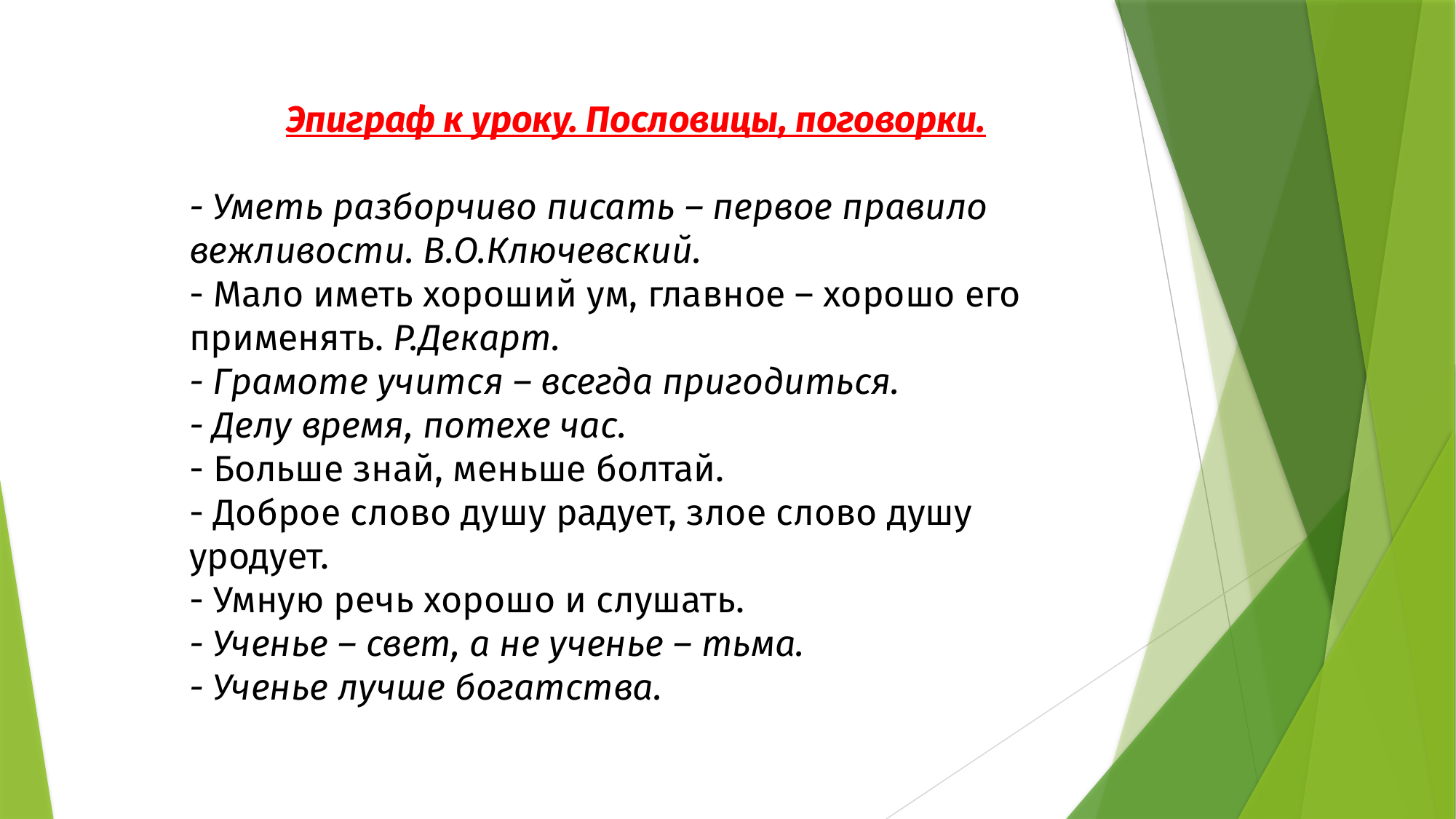

Эпиграф к уроку. Пословицы, поговорки.

- Уметь разборчиво писать – первое правило вежливости. В.О.Ключевский.
- Мало иметь хороший ум, главное – хорошо его применять. Р.Декарт.
- Грамоте учится – всегда пригодиться.
- Делу время, потехе час.
- Больше знай, меньше болтай.
- Доброе слово душу радует, злое слово душу уродует.
- Умную речь хорошо и слушать.
- Ученье – свет, а не ученье – тьма.
- Ученье лучше богатства.